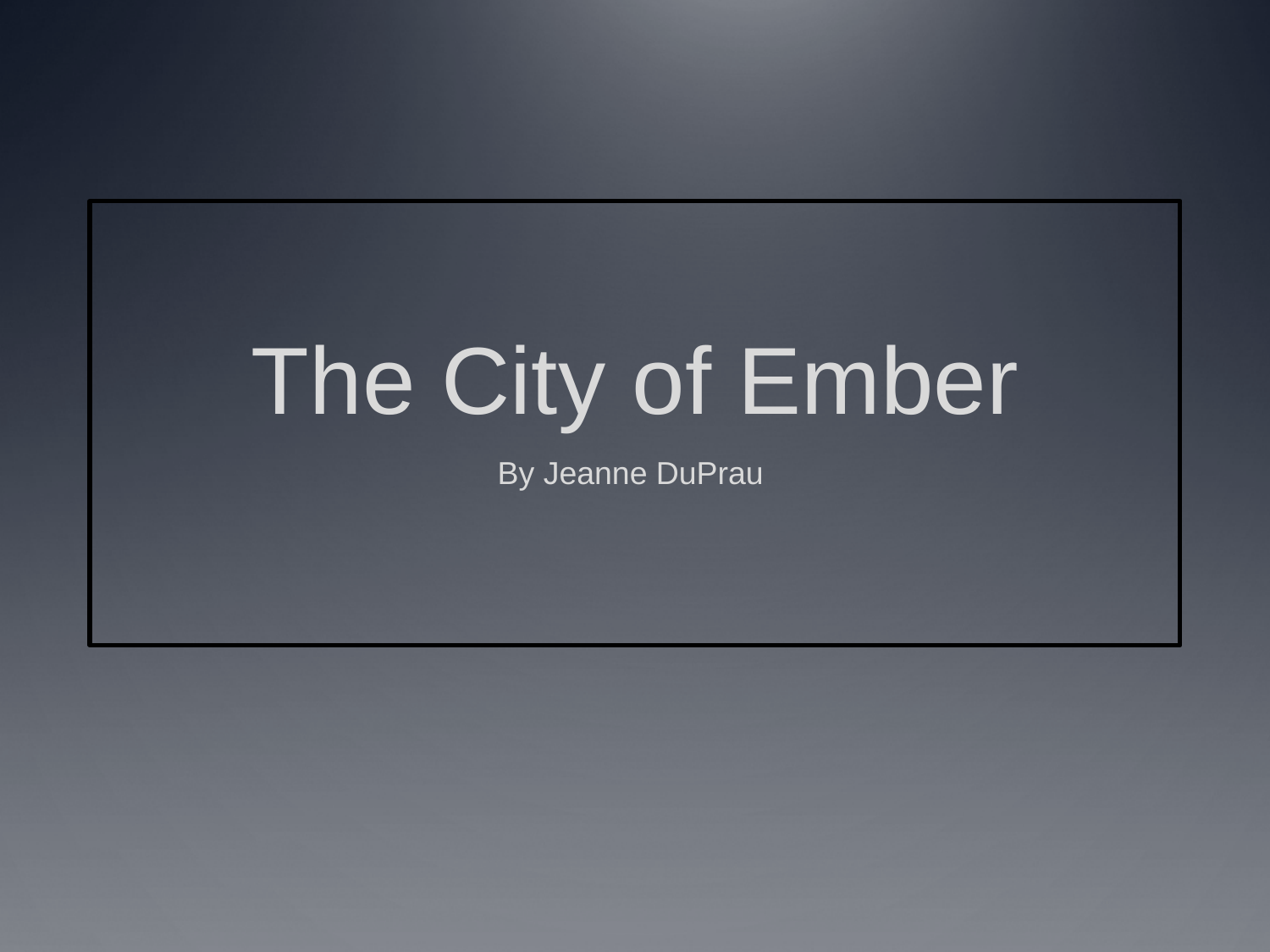

# The City of Ember
By Jeanne DuPrau